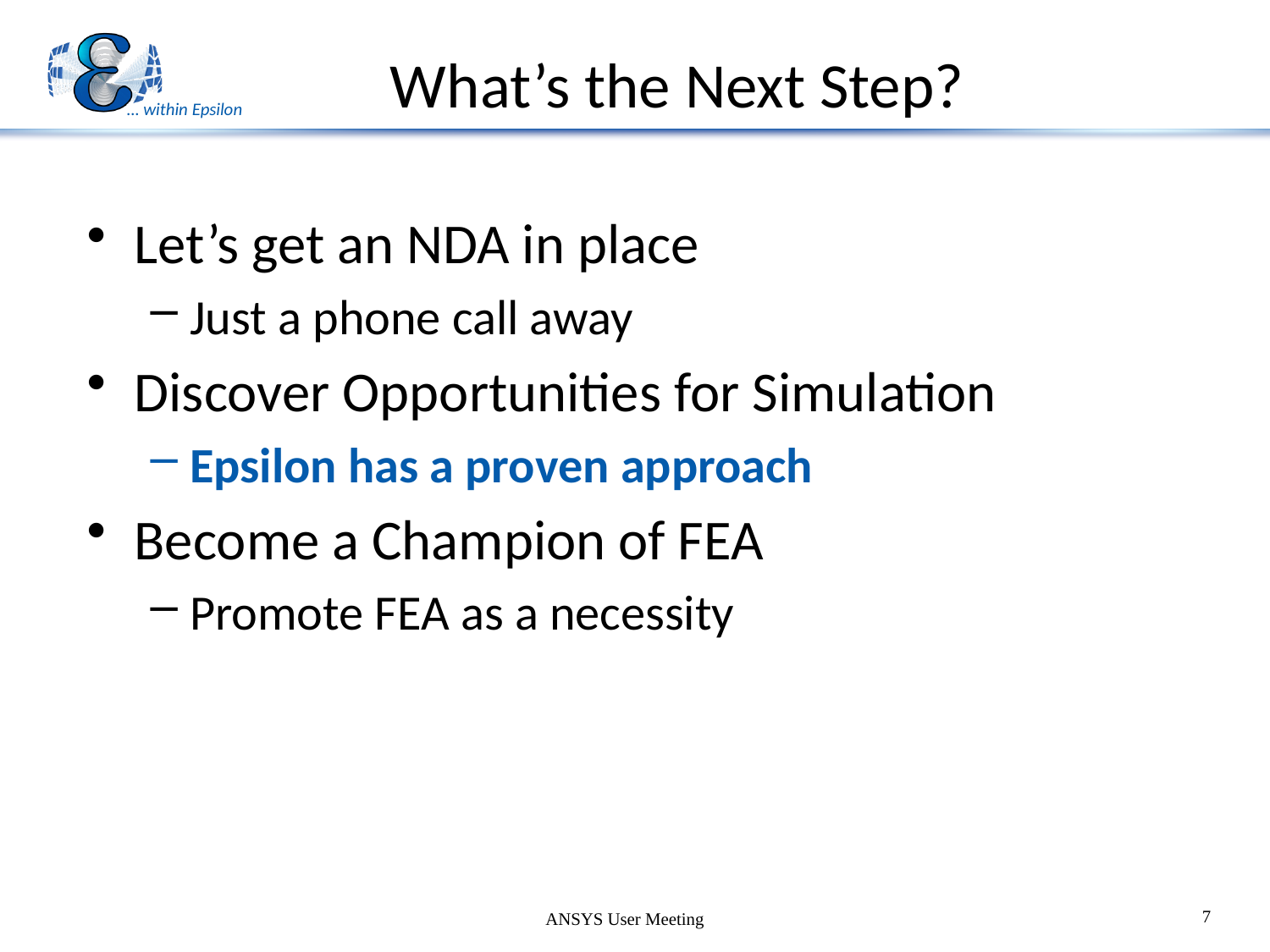

# What’s the Next Step?
Let’s get an NDA in place
Just a phone call away
Discover Opportunities for Simulation
Epsilon has a proven approach
Become a Champion of FEA
Promote FEA as a necessity